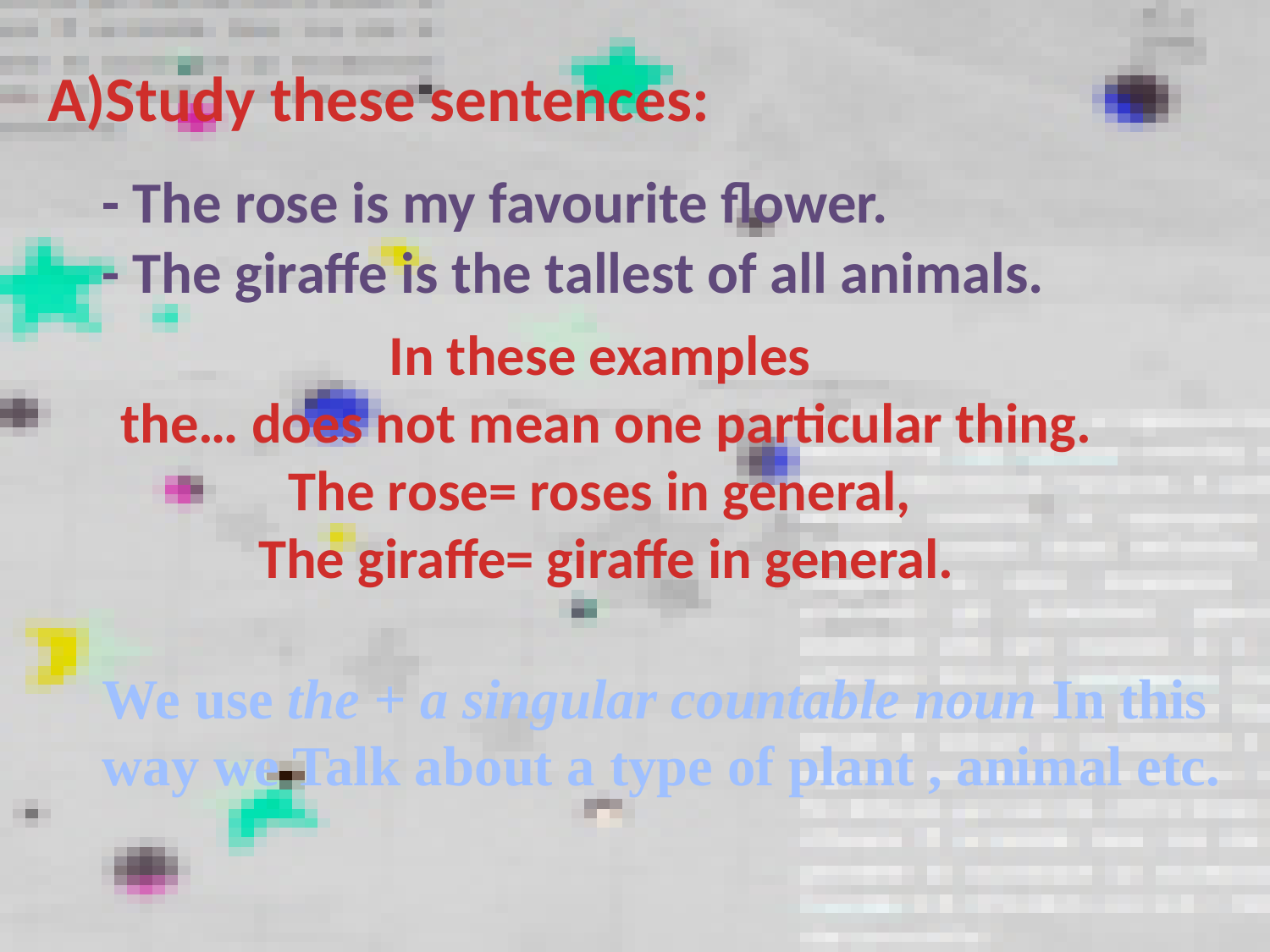

A)Study these sentences:
- The rose is my favourite flower.
- The giraffe is the tallest of all animals.
In these examples
the… does not mean one particular thing.
The rose= roses in general,
The giraffe= giraffe in general.
We use the + a singular countable noun In this
 way we Talk about a type of plant , animal etc.